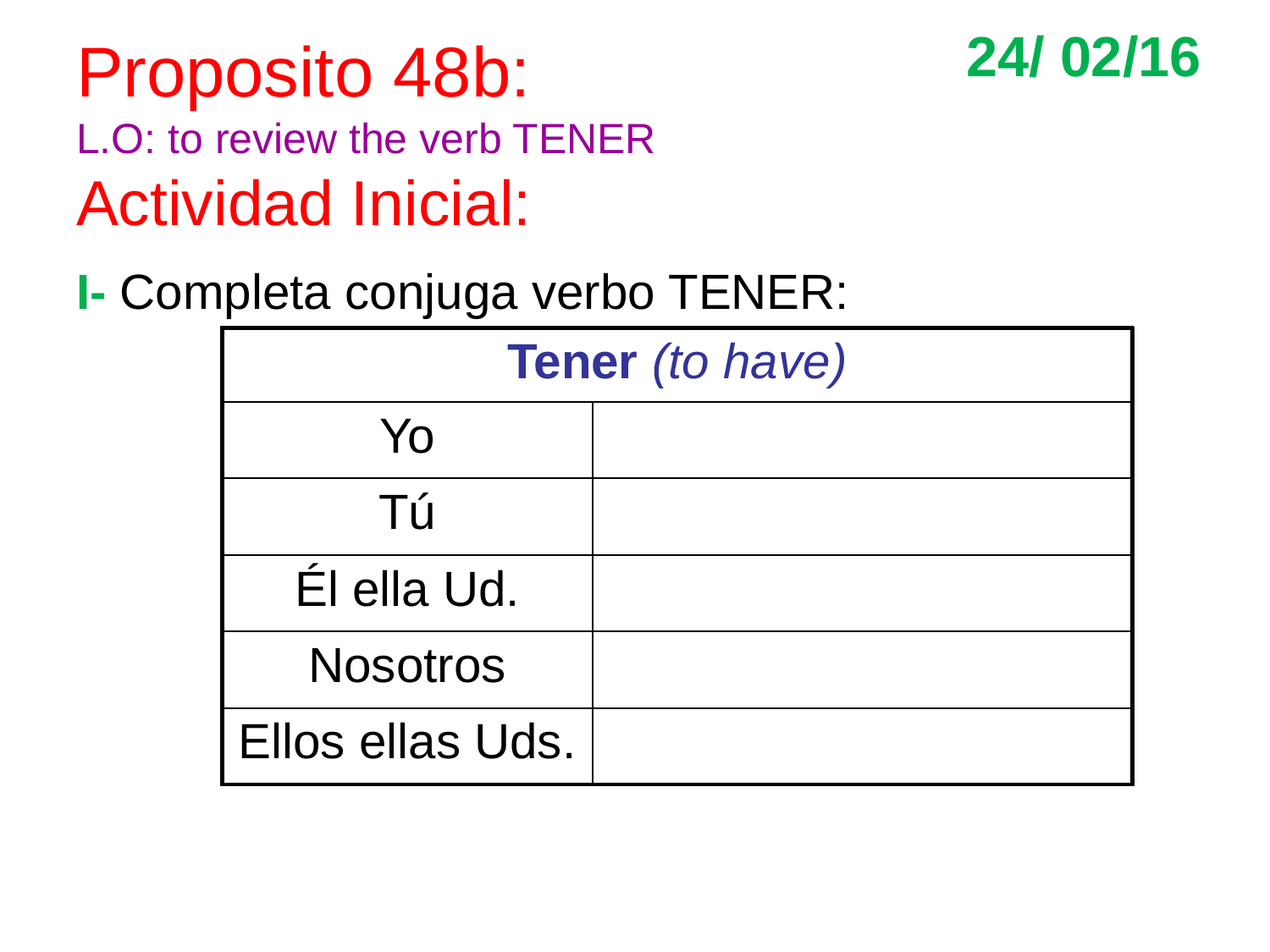

24/ 02/16
# Proposito 48b: L.O: to review the verb TENER Actividad Inicial:
I- Completa conjuga verbo TENER:

| Tener (to have) |  |
| --- | --- |
| Yo |  |
| Tú |  |
| Él ella Ud. |  |
| Nosotros |  |
| Ellos ellas Uds. |  |